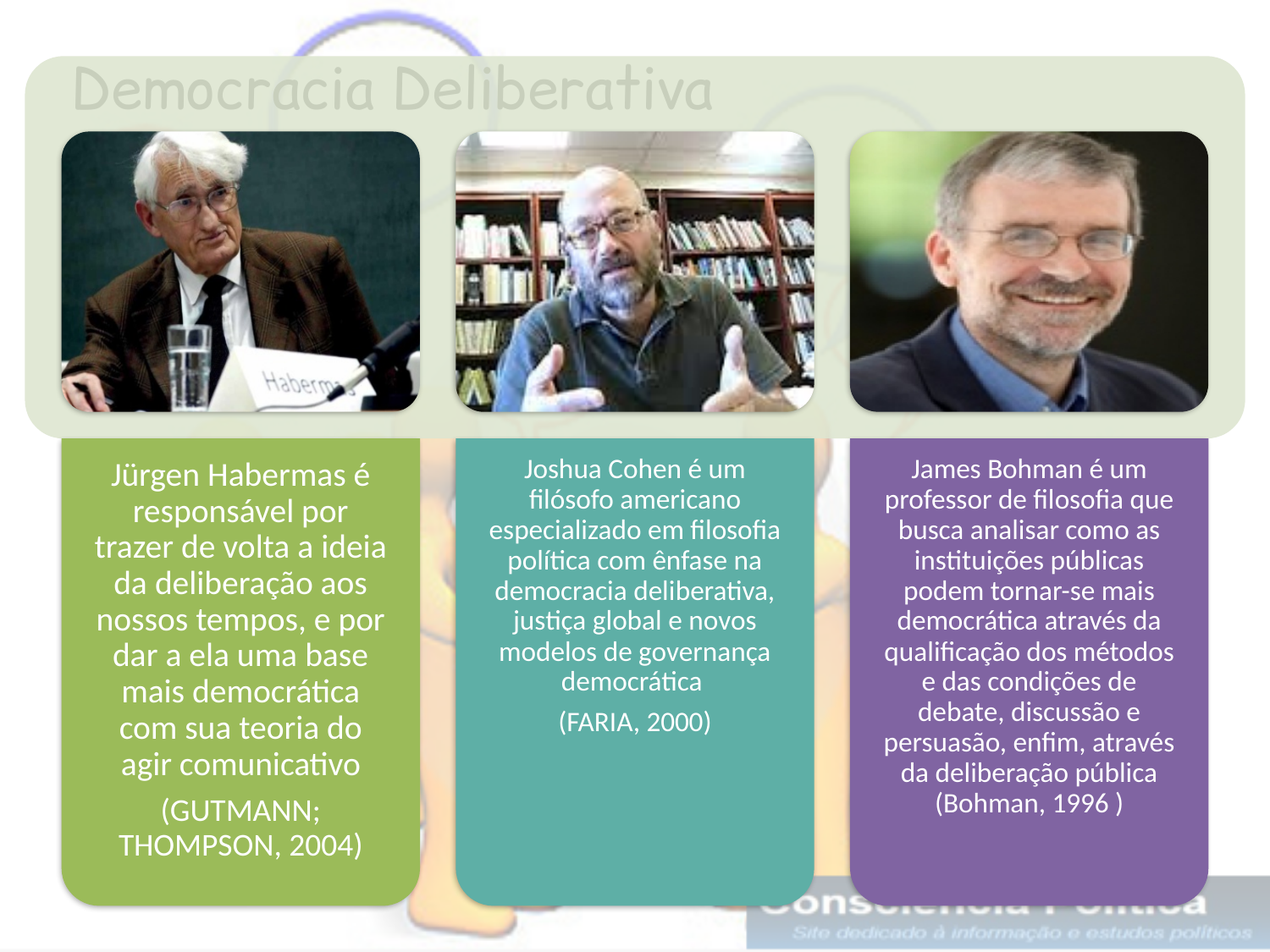

Democracia Deliberativa
Jürgen Habermas é responsável por trazer de volta a ideia da deliberação aos nossos tempos, e por dar a ela uma base mais democrática com sua teoria do agir comunicativo
(GUTMANN; THOMPSON, 2004)
Joshua Cohen é um filósofo americano especializado em filosofia política com ênfase na democracia deliberativa, justiça global e novos modelos de governança democrática
(FARIA, 2000)
James Bohman é um professor de filosofia que busca analisar como as instituições públicas podem tornar-se mais democrática através da qualificação dos métodos e das condições de debate, discussão e persuasão, enfim, através da deliberação pública (Bohman, 1996 )